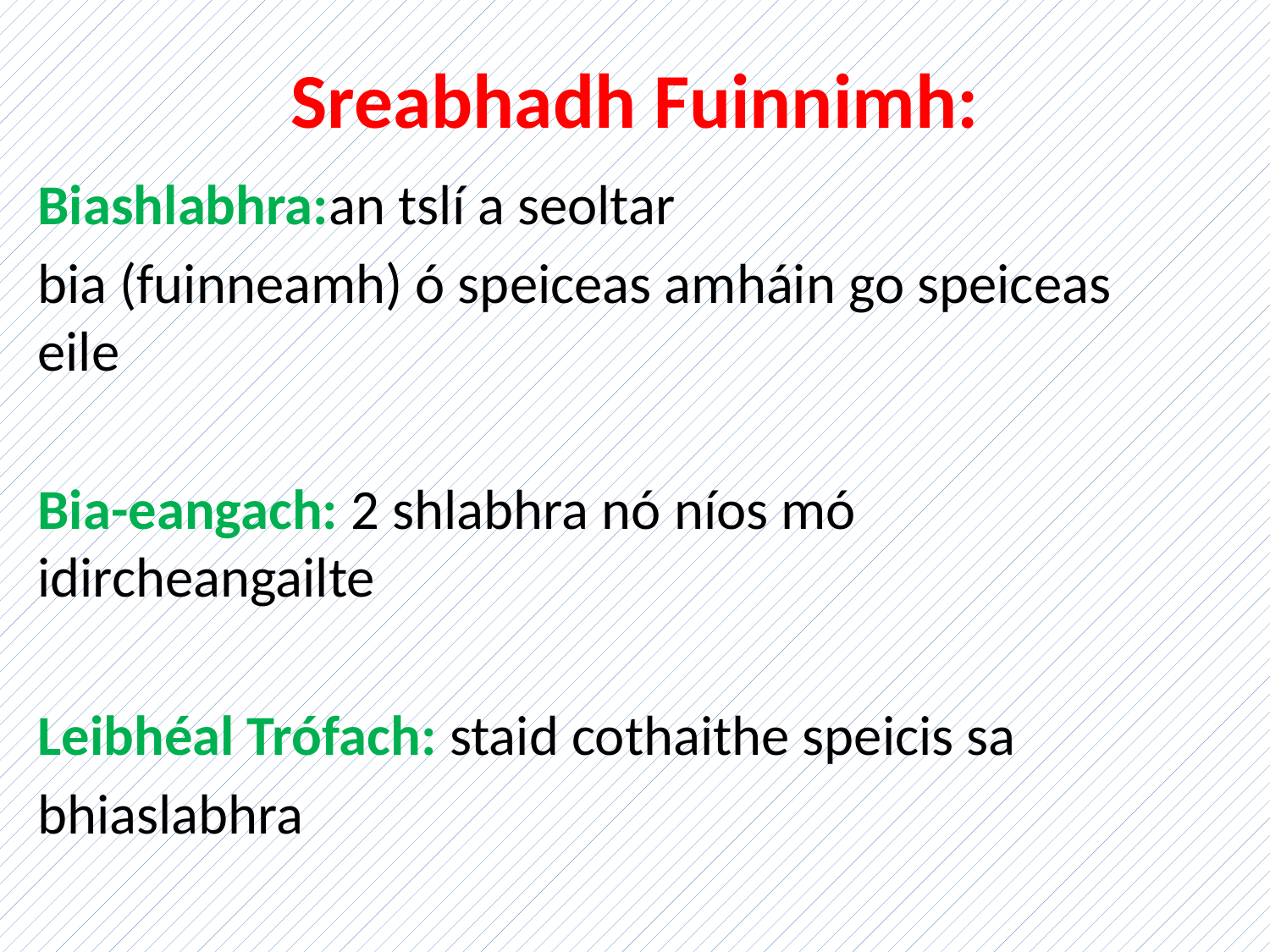

# Sreabhadh Fuinnimh:
Biashlabhra:an tslí a seoltar
bia (fuinneamh) ó speiceas amháin go speiceas eile

Bia-eangach: 2 shlabhra nó níos mó idircheangailte

Leibhéal Trófach: staid cothaithe speicis sa
bhiaslabhra